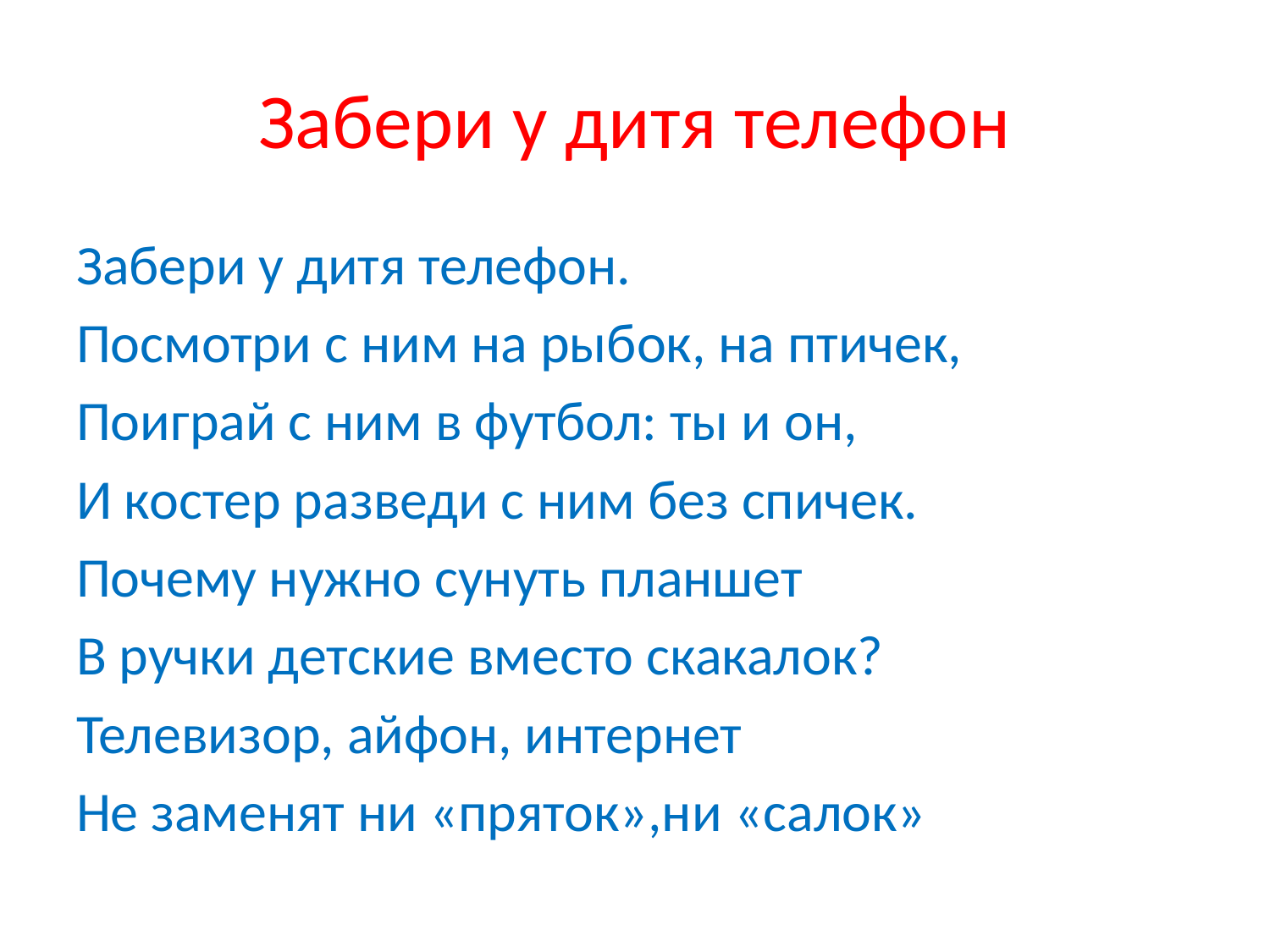

# Забери у дитя телефон
Забери у дитя телефон.
Посмотри с ним на рыбок, на птичек,
Поиграй с ним в футбол: ты и он,
И костер разведи с ним без спичек.
Почему нужно сунуть планшет
В ручки детские вместо скакалок?
Телевизор, айфон, интернет
Не заменят ни «пряток»,ни «салок»